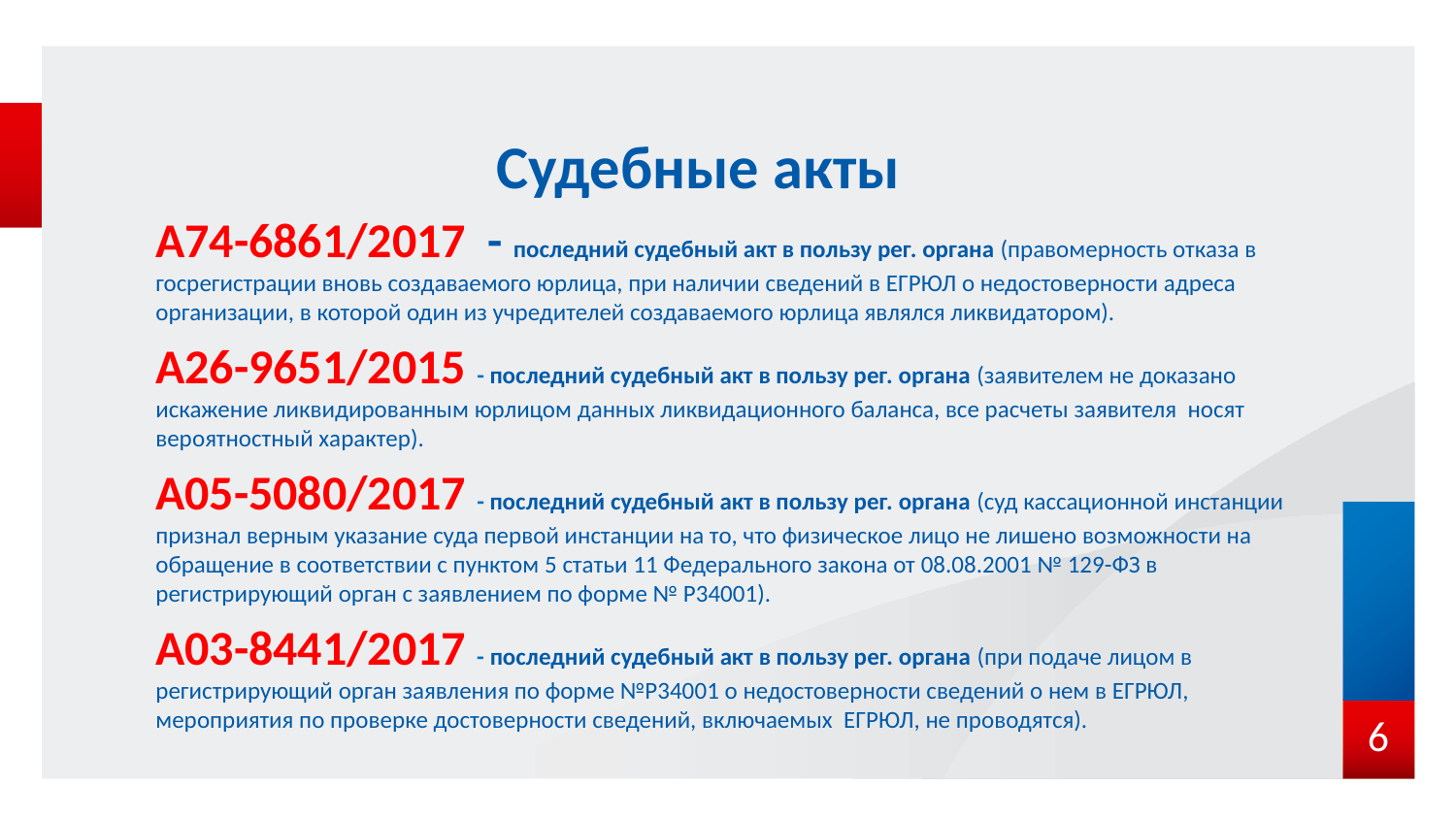

# Судебные акты
А74-6861/2017  - последний судебный акт в пользу рег. органа (правомерность отказа в госрегистрации вновь создаваемого юрлица, при наличии сведений в ЕГРЮЛ о недостоверности адреса организации, в которой один из учредителей создаваемого юрлица являлся ликвидатором).
А26-9651/2015 - последний судебный акт в пользу рег. органа (заявителем не доказано искажение ликвидированным юрлицом данных ликвидационного баланса, все расчеты заявителя  носят вероятностный характер).
А05-5080/2017 - последний судебный акт в пользу рег. органа (суд кассационной инстанции признал верным указание суда первой инстанции на то, что физическое лицо не лишено возможности на обращение в соответствии с пунктом 5 статьи 11 Федерального закона от 08.08.2001 № 129-ФЗ в регистрирующий орган с заявлением по форме № Р34001).
А03-8441/2017  - последний судебный акт в пользу рег. органа (при подаче лицом в регистрирующий орган заявления по форме №Р34001 о недостоверности сведений о нем в ЕГРЮЛ, мероприятия по проверке достоверности сведений, включаемых  ЕГРЮЛ, не проводятся).
6